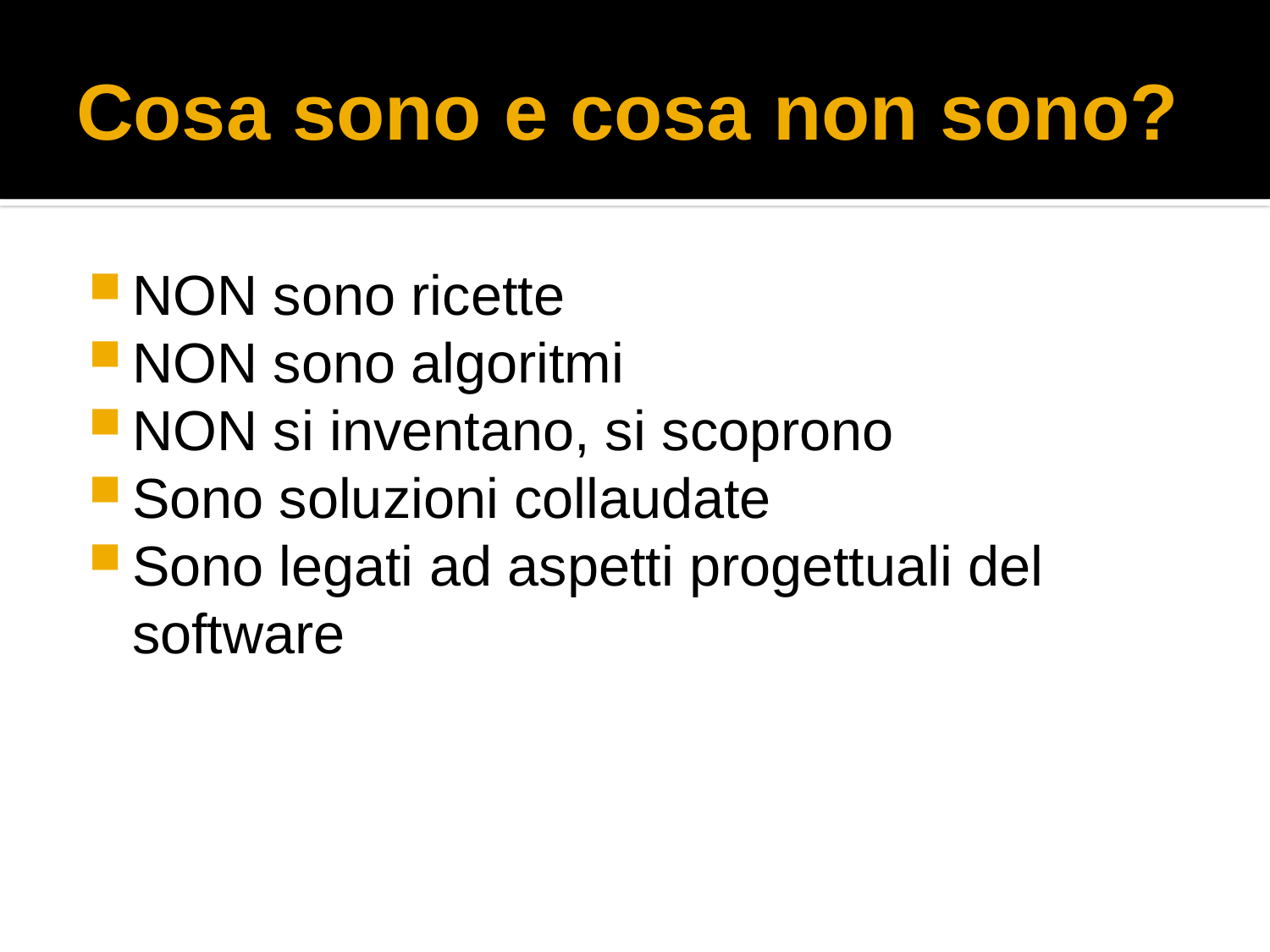

# Cosa sono e cosa non sono?
NON sono ricette
NON sono algoritmi
NON si inventano, si scoprono
Sono soluzioni collaudate
Sono legati ad aspetti progettuali del software